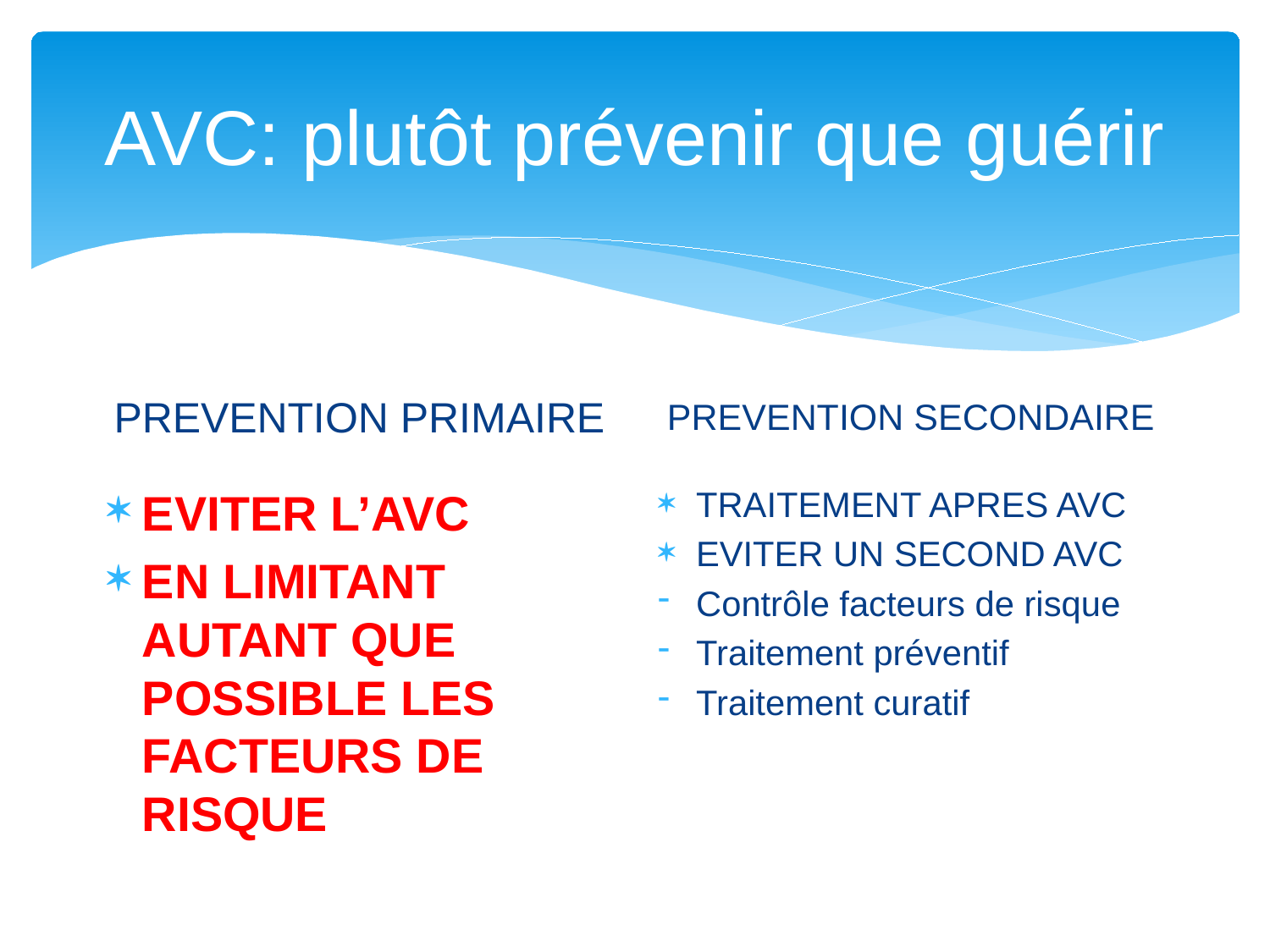

# AVC: plutôt prévenir que guérir
PREVENTION SECONDAIRE
PREVENTION PRIMAIRE
EVITER L’AVC
EN LIMITANT AUTANT QUE POSSIBLE LES FACTEURS DE RISQUE
TRAITEMENT APRES AVC
EVITER UN SECOND AVC
Contrôle facteurs de risque
Traitement préventif
Traitement curatif